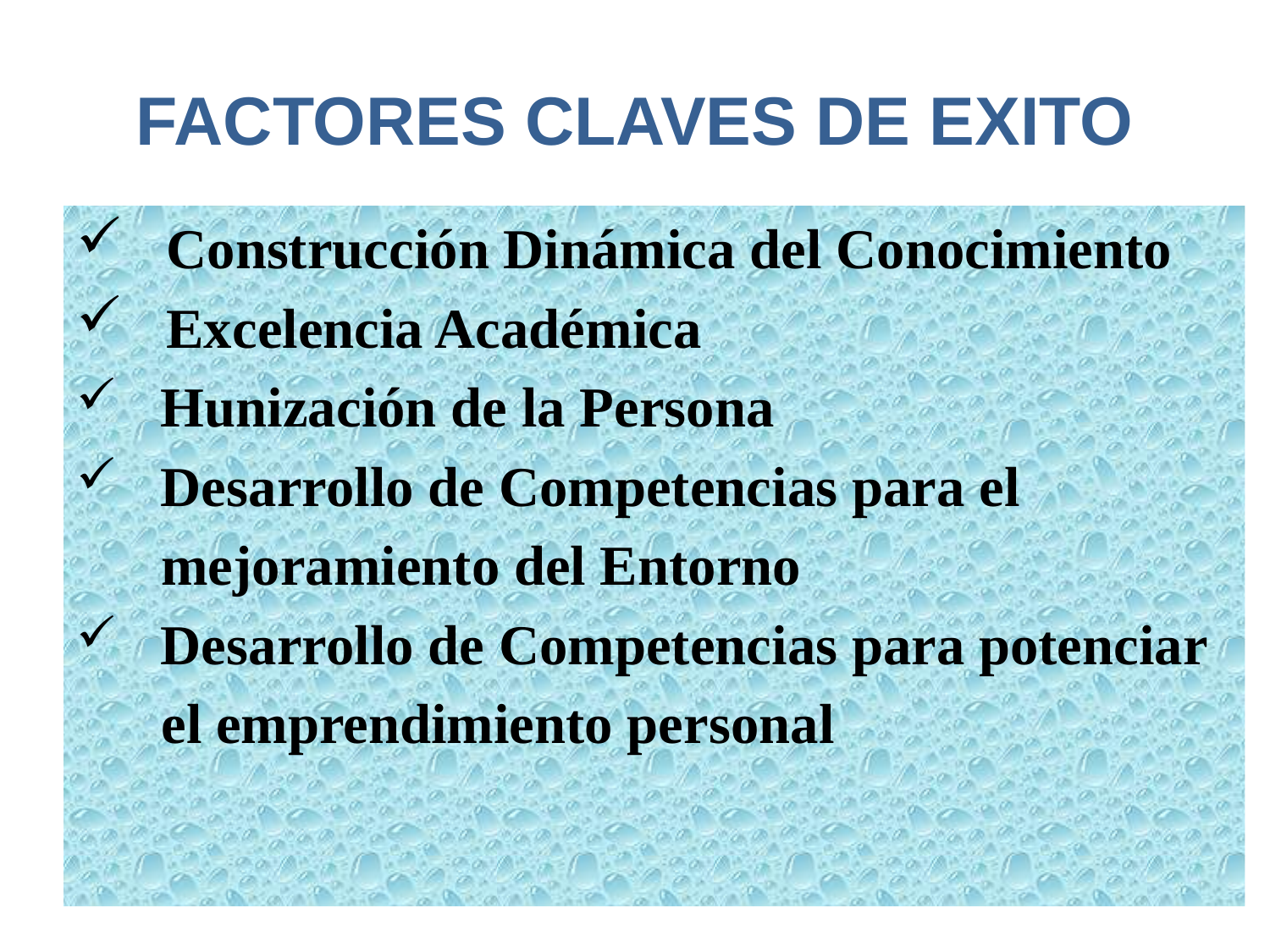

# FACTORES CLAVES DE EXITO
   Construcción Dinámica del Conocimiento
   Excelencia Académica
   Hunización de la Persona
   Desarrollo de Competencias para el
      mejoramiento del Entorno
   Desarrollo de Competencias para potenciar
      el emprendimiento personal